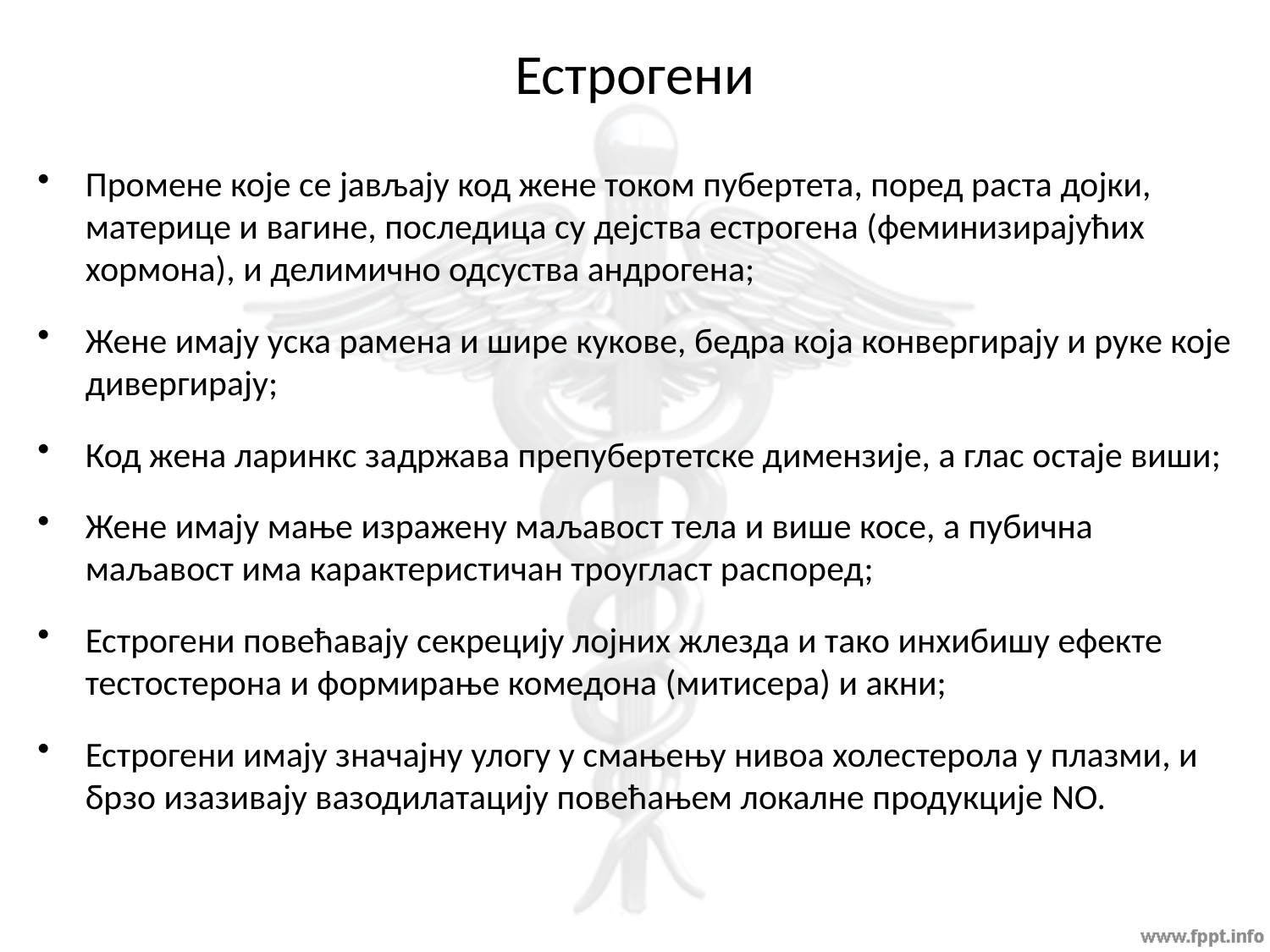

# Естрогени

Промене које се јављају код жене током пубертета, поред раста дојки, материце и вагине, последица су дејства естрогена (феминизирајућих хормона), и делимично одсуства андрогена;

Жене имају уска рамена и шире кукове, бедра која конвергирају и руке које дивергирају;

Код жена ларинкс задржава препубертетске димензије, а глас остаје виши;

Жене имају мање изражену маљавост тела и више косе, а пубична маљавост има карактеристичан троугласт распоред;

Естрогени повећавају секрецију лојних жлезда и тако инхибишу ефекте тестостерона и формирање комедона (митисера) и акни;

Естрогени имају значајну улогу у смањењу нивоа холестерола у плазми, и брзо изазивају вазодилатацију повећањем локалне продукције NО.